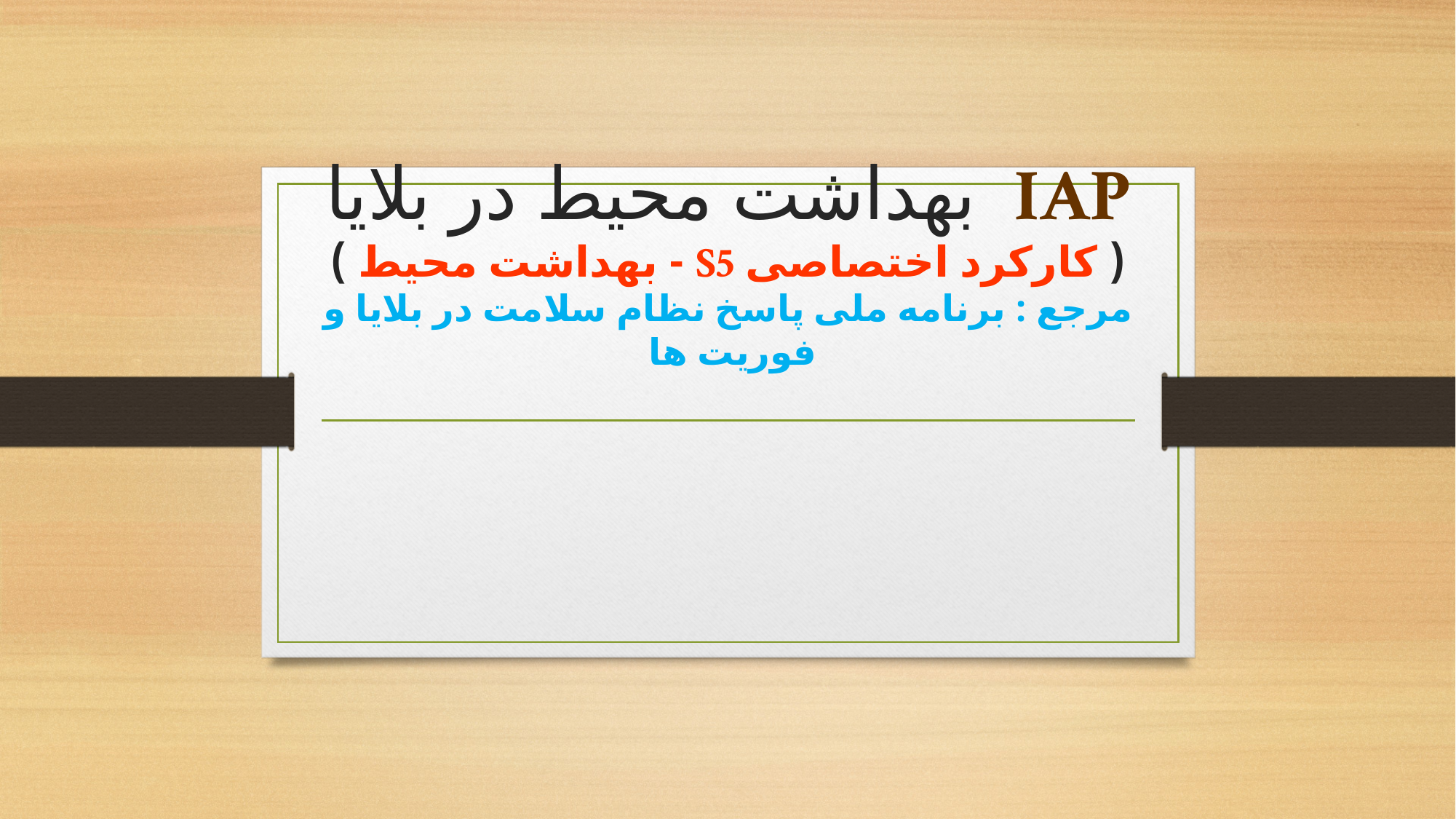

# IAP  بهداشت محیط در بلایا ( کارکرد اختصاصی S5 - بهداشت محیط ) مرجع : برنامه ملی پاسخ نظام سلامت در بلایا و فوریت ها